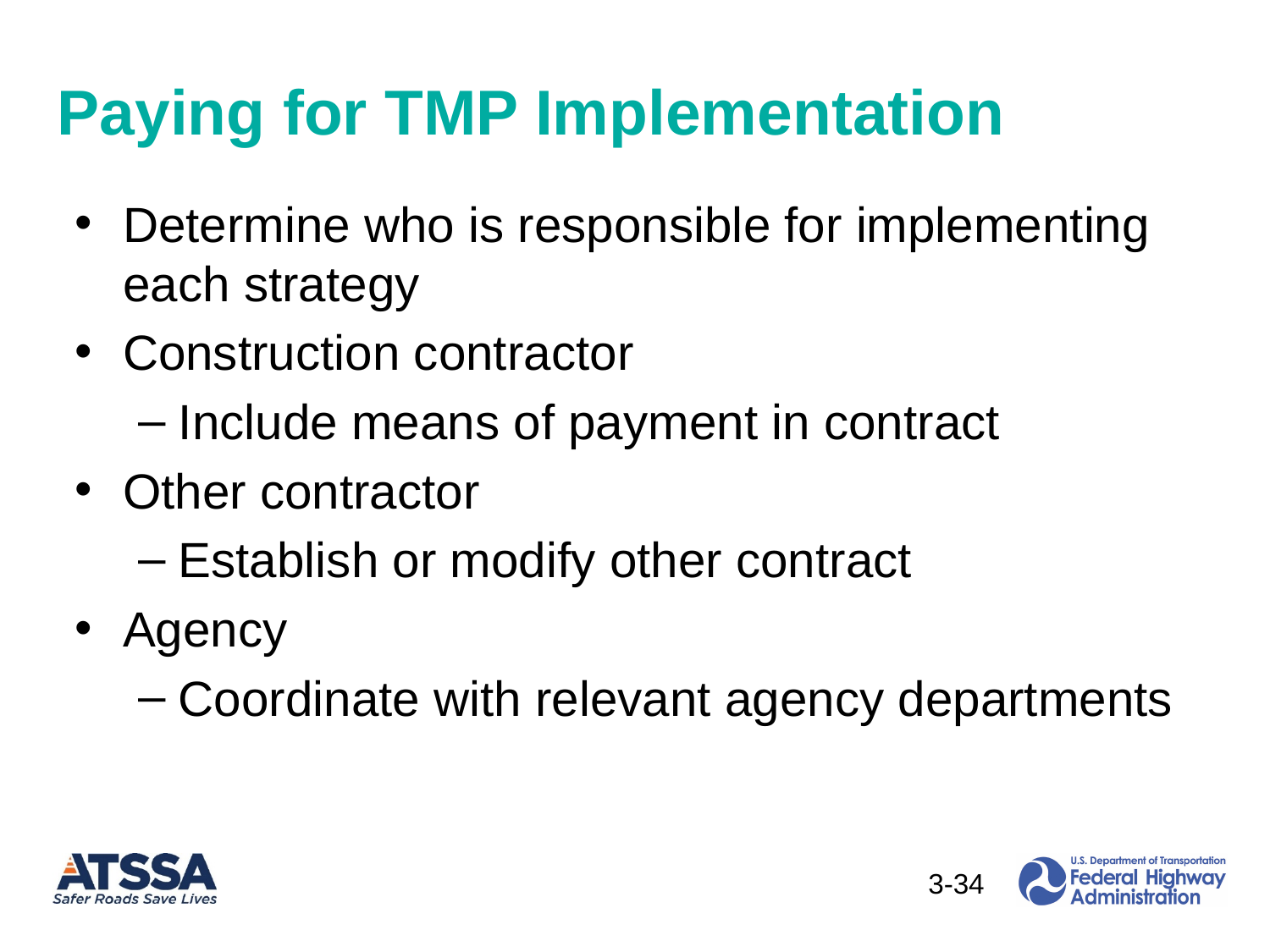

# Paying for TMP Implementation
Determine who is responsible for implementing each strategy
Construction contractor
Include means of payment in contract
Other contractor
Establish or modify other contract
Agency
Coordinate with relevant agency departments